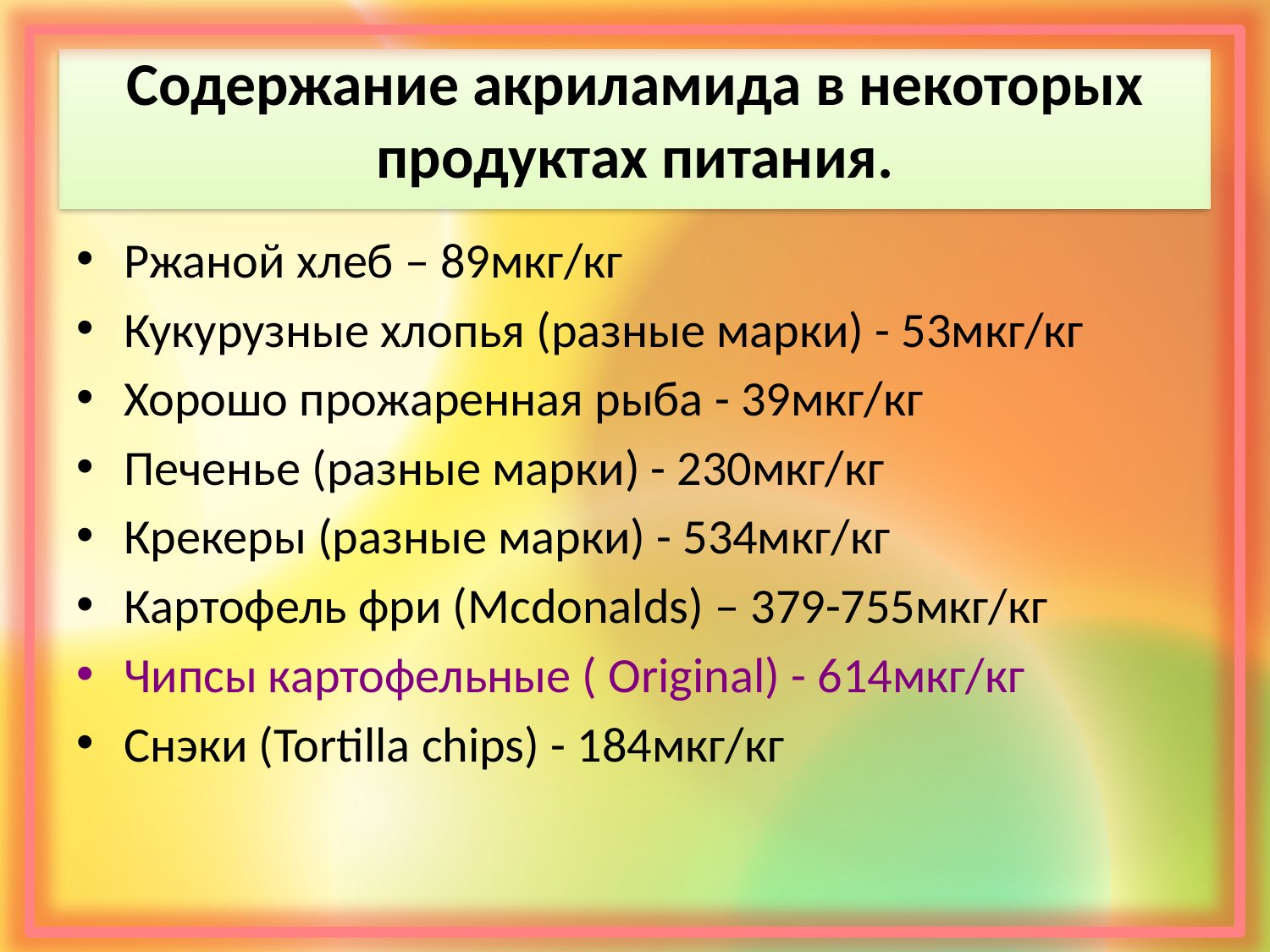

# Содержание акриламида в некоторых продуктах питания.
Ржаной хлеб – 89мкг/кг
Кукурузные хлопья (разные марки) - 53мкг/кг
Хорошо прожаренная рыба - 39мкг/кг
Печенье (разные марки) - 230мкг/кг
Крекеры (разные марки) - 534мкг/кг
Картофель фри (Mcdonalds) – 379-755мкг/кг
Чипсы картофельные ( Original) - 614мкг/кг
Снэки (Tortilla chips) - 184мкг/кг